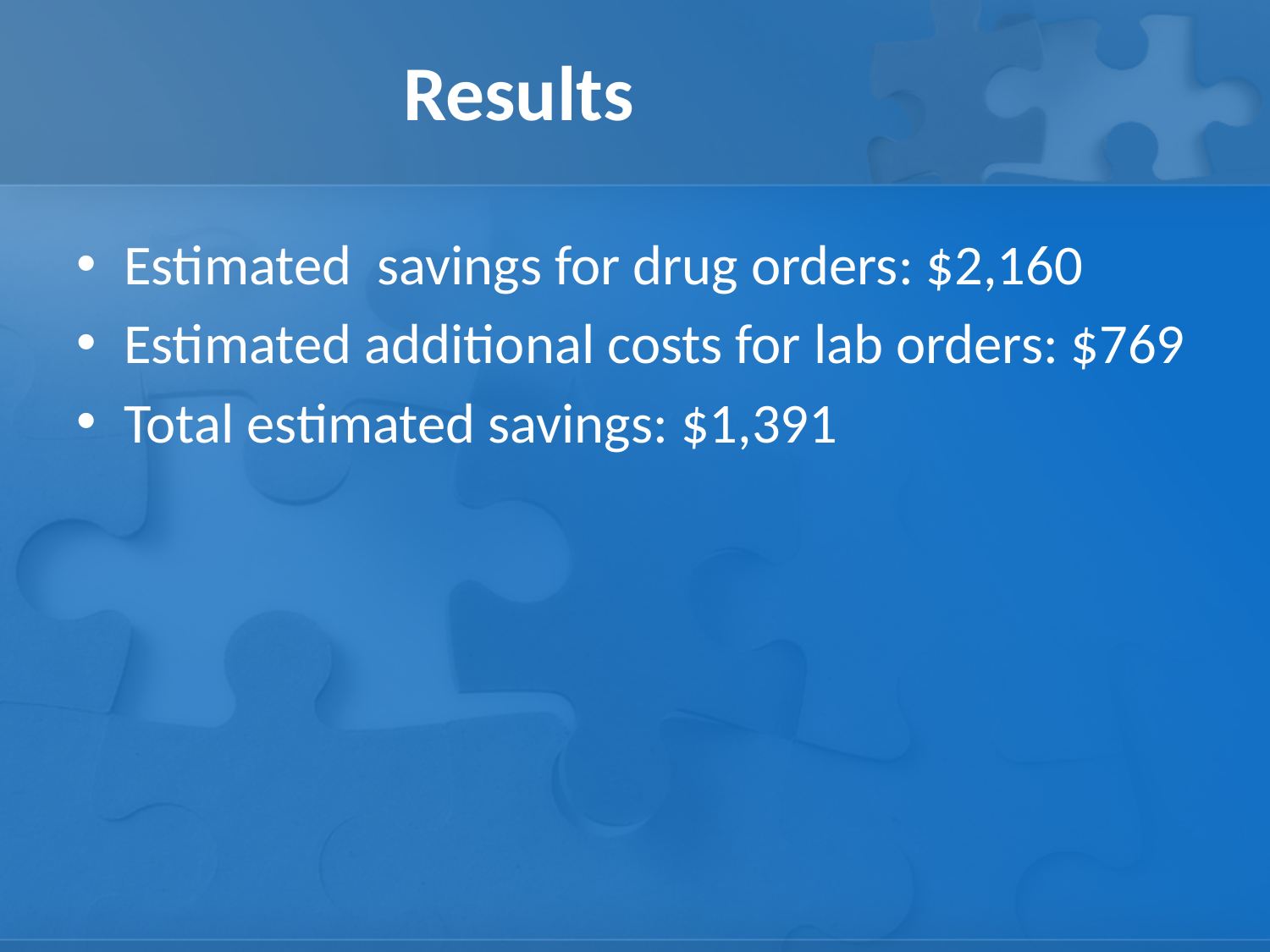

# Results
Estimated  savings for drug orders: $2,160
Estimated additional costs for lab orders: $769
Total estimated savings: $1,391